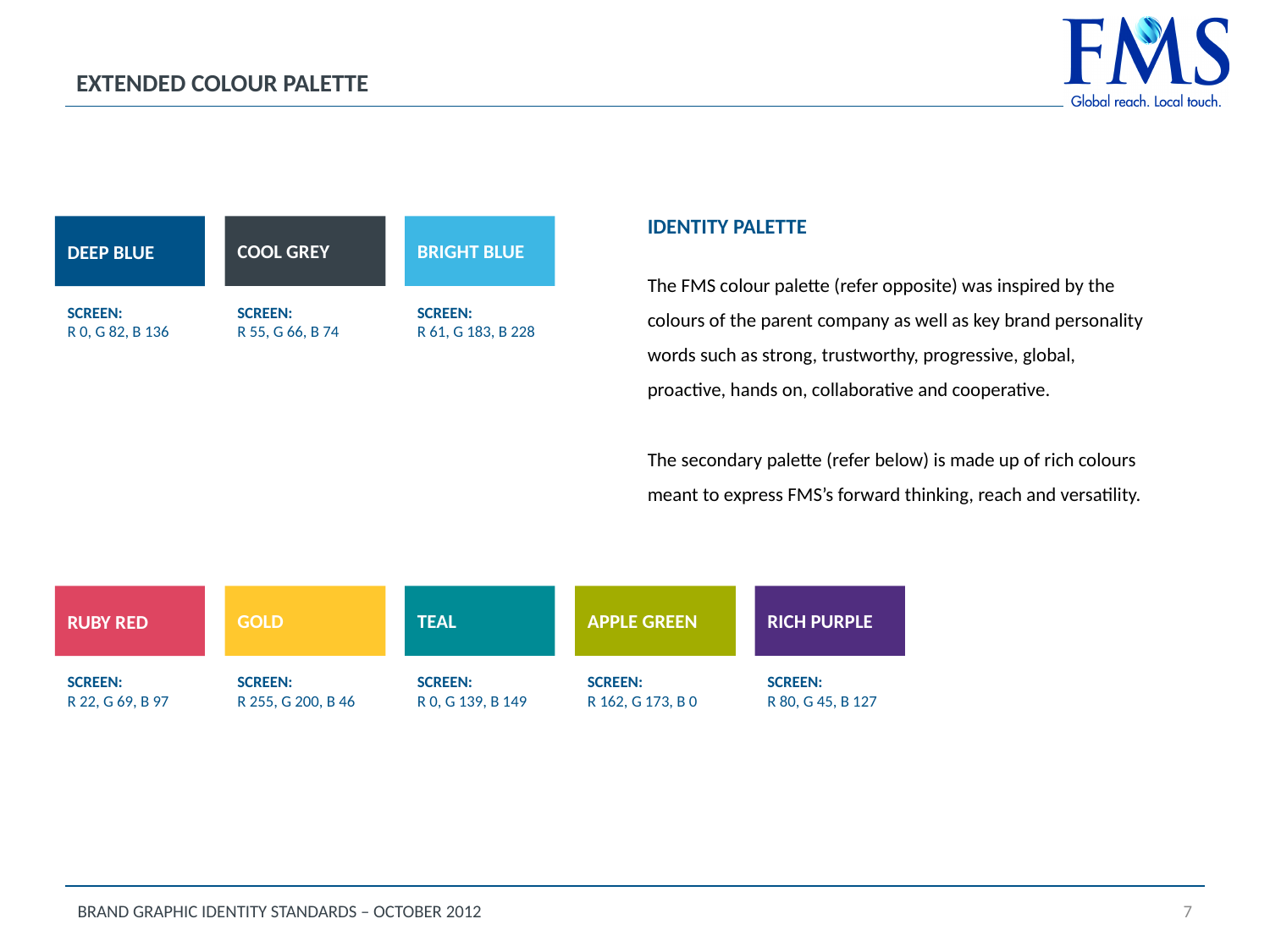

# EXTENDED COLOUR PALETTE
IDENTITY PALETTE

The FMS colour palette (refer opposite) was inspired by the colours of the parent company as well as key brand personality words such as strong, trustworthy, progressive, global, proactive, hands on, collaborative and cooperative.

The secondary palette (refer below) is made up of rich colours meant to express FMS’s forward thinking, reach and versatility.
COOL GREY
BRIGHT BLUE
DEEP BLUE
SCREEN:
R 0, G 82, B 136

SCREEN:
R 55, G 66, B 74
SCREEN:
R 61, G 183, B 228
GOLD
TEAL
APPLE GREEN
RICH PURPLE
RUBY RED
SCREEN:
R 22, G 69, B 97

SCREEN:
R 255, G 200, B 46
SCREEN:
R 0, G 139, B 149
SCREEN:
R 162, G 173, B 0
SCREEN:
R 80, G 45, B 127
7
BRAND GRAPHIC IDENTITY STANDARDS – OCTOBER 2012